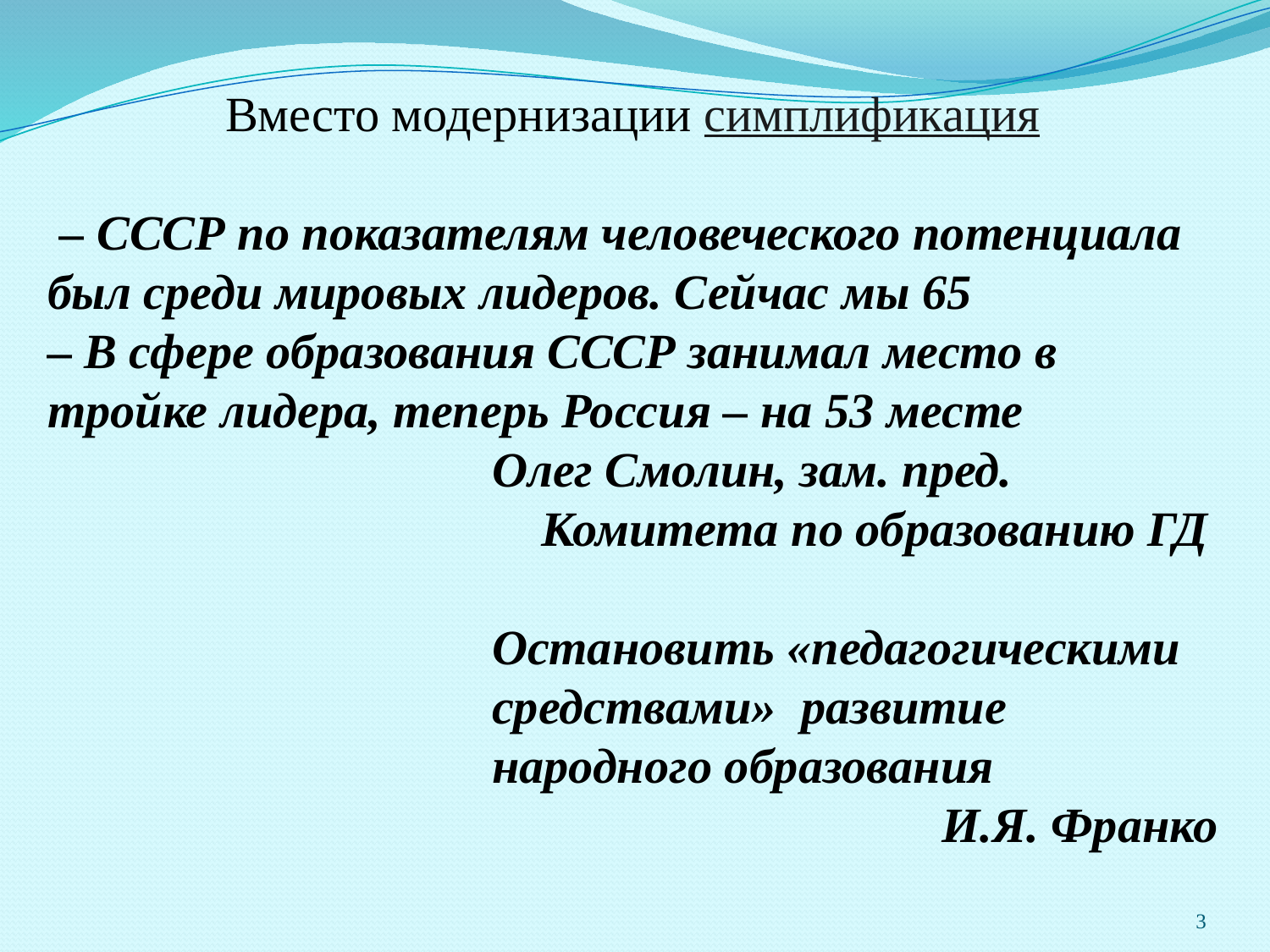

Вместо модернизации симплификация

 – СССР по показателям человеческого потенциала  был среди мировых лидеров. Сейчас мы 65
– В сфере образования СССР занимал место в тройке лидера, теперь Россия – на 53 месте
Олег Смолин, зам. пред.
Комитета по образованию ГД

Остановить «педагогическими средствами»  развитие народного образования
И.Я. Франко

3